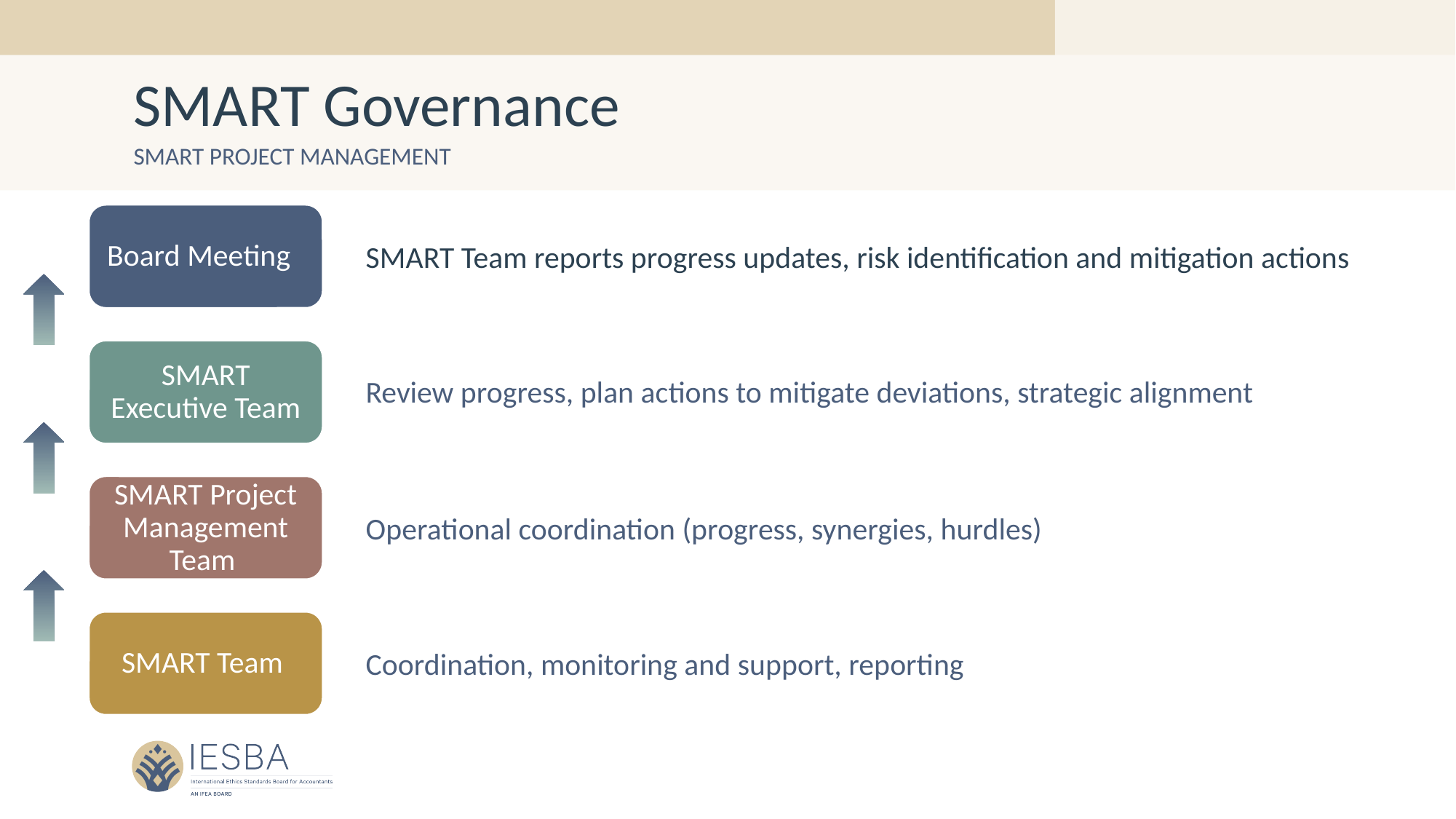

# SMART Governance
SMART Project Management

Board Meeting
SMART Team reports progress updates, risk identification and mitigation actions

SMART Executive Team
Review progress, plan actions to mitigate deviations, strategic alignment

SMART Project Management Team
Operational coordination (progress, synergies, hurdles)

SMART Team
Coordination, monitoring and support, reporting